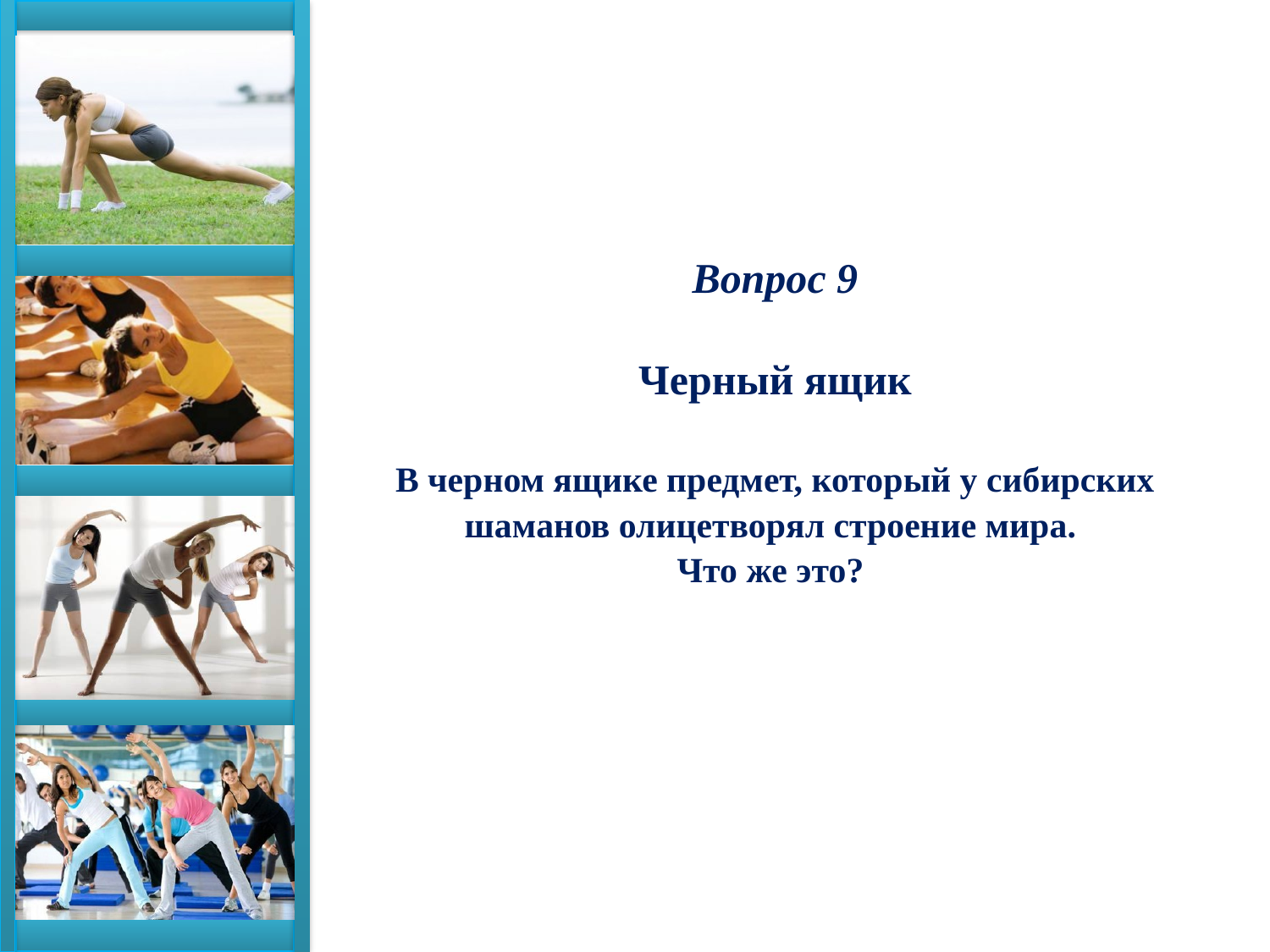

Вопрос 9

Черный ящик

В черном ящике предмет, который у сибирских шаманов олицетворял строение мира.
 Что же это?